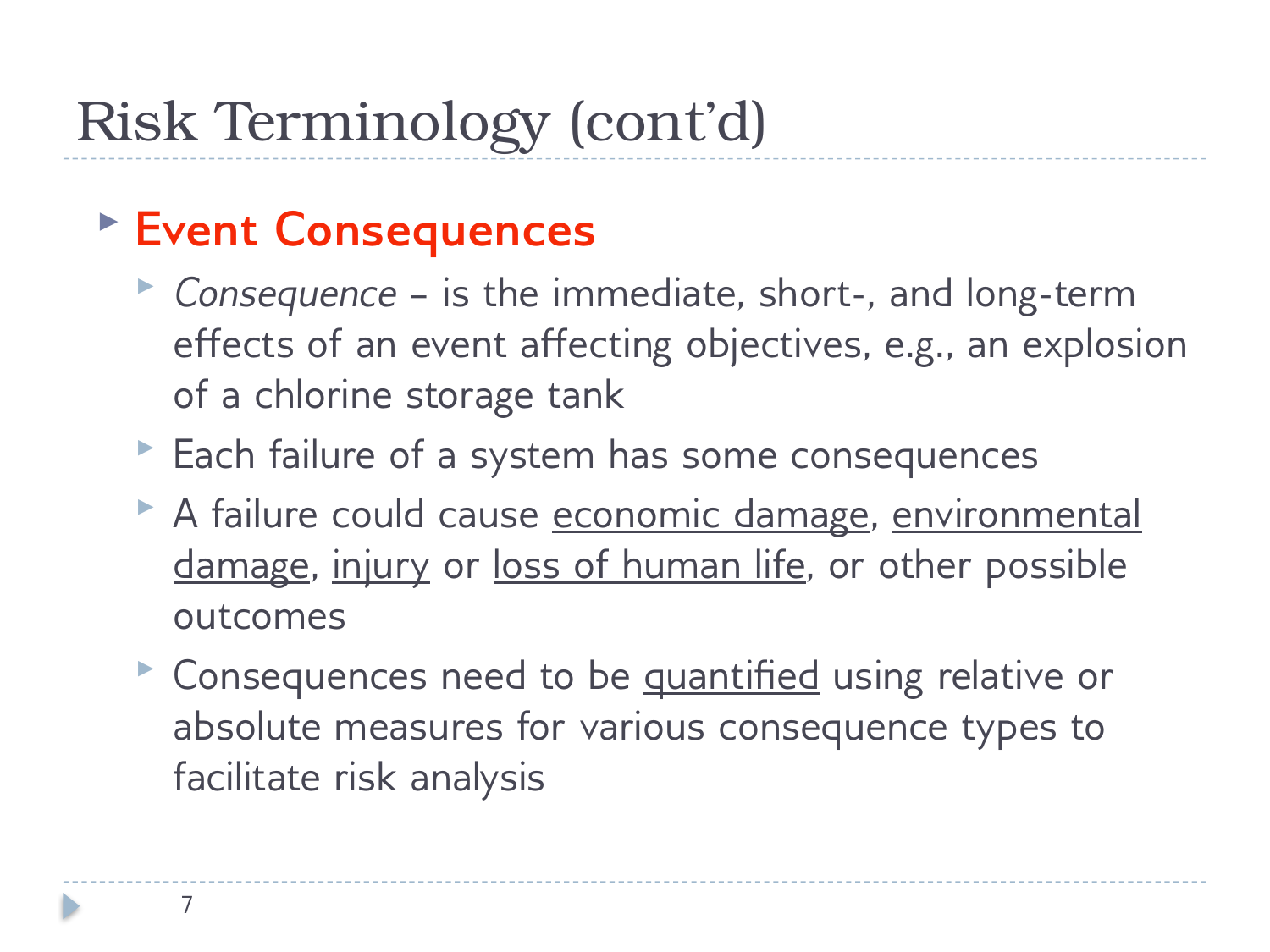

# Risk Terminology (cont’d)
Event Consequences
Consequence – is the immediate, short-, and long-term effects of an event affecting objectives, e.g., an explosion of a chlorine storage tank
Each failure of a system has some consequences
A failure could cause economic damage, environmental damage, injury or loss of human life, or other possible outcomes
Consequences need to be quantified using relative or absolute measures for various consequence types to facilitate risk analysis
7